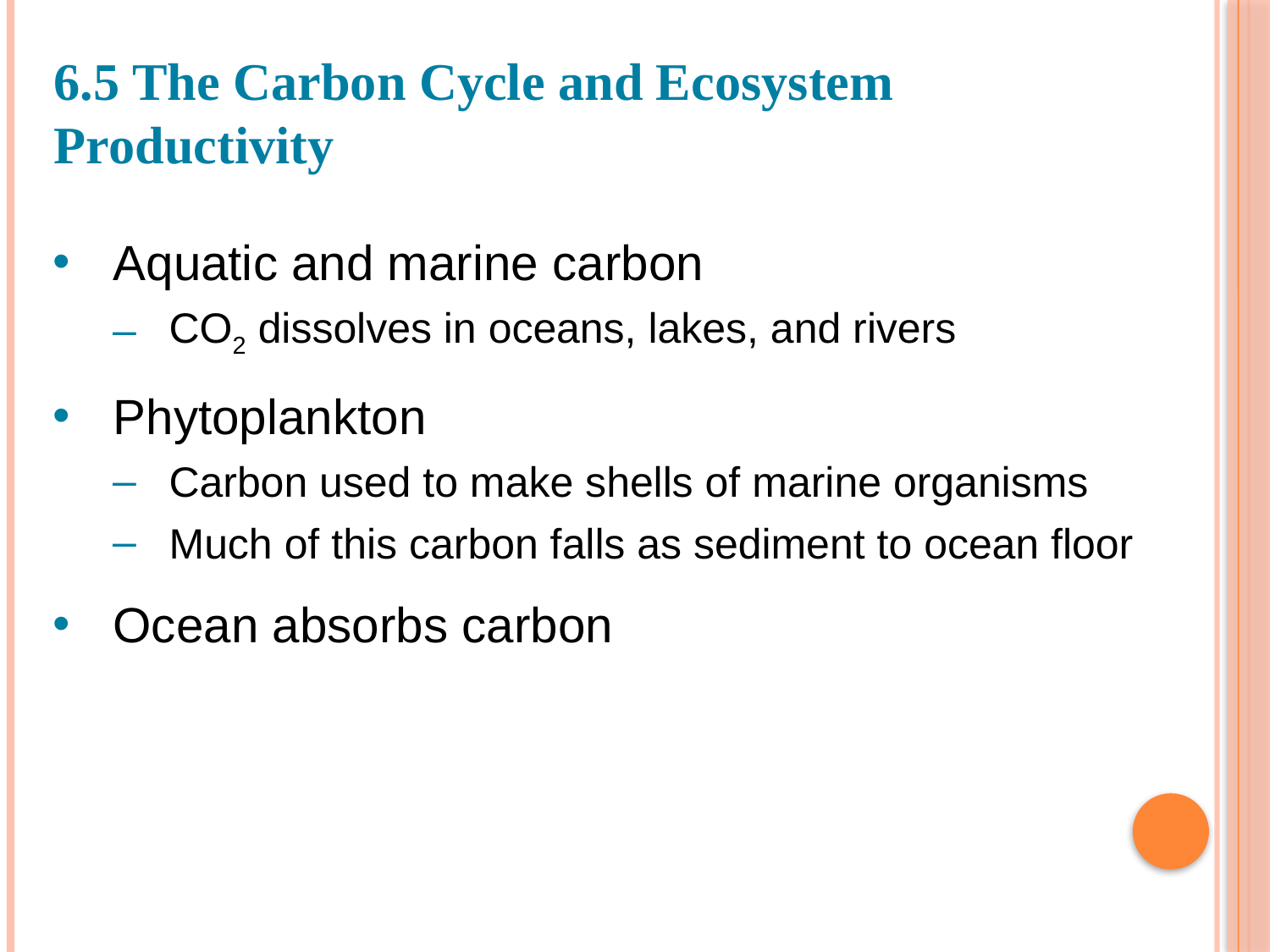

# 6.5 The Carbon Cycle and Ecosystem Productivity
Aquatic and marine carbon
CO2 dissolves in oceans, lakes, and rivers
Phytoplankton
Carbon used to make shells of marine organisms
Much of this carbon falls as sediment to ocean floor
Ocean absorbs carbon